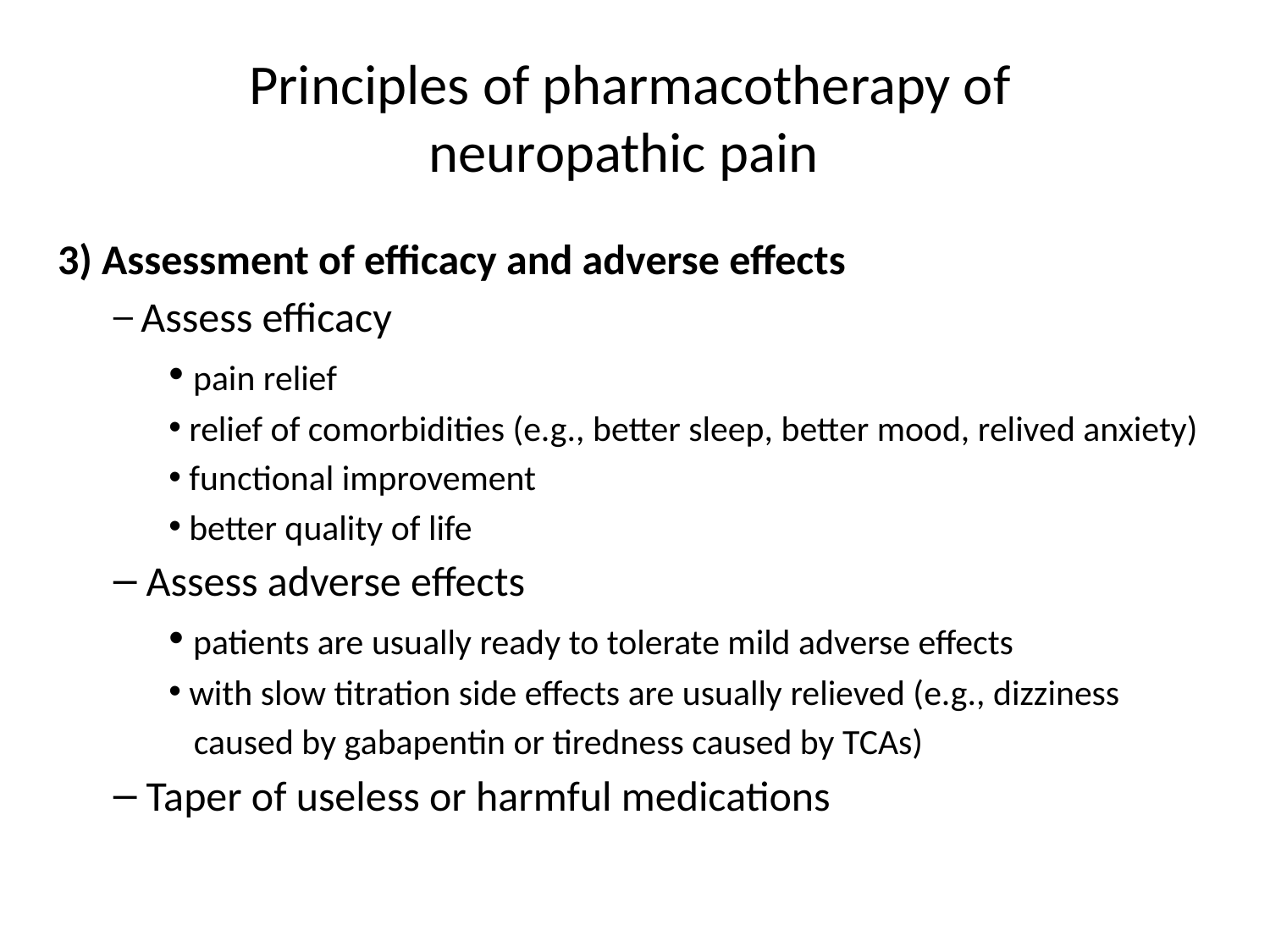

Principles of pharmacotherapy of neuropathic pain
3) Assessment of efficacy and adverse effects
 Assess efficacy
 pain relief
 relief of comorbidities (e.g., better sleep, better mood, relived anxiety)
 functional improvement
 better quality of life
 Assess adverse effects
 patients are usually ready to tolerate mild adverse effects
 with slow titration side effects are usually relieved (e.g., dizziness
          caused by gabapentin or tiredness caused by TCAs)
 Taper of useless or harmful medications